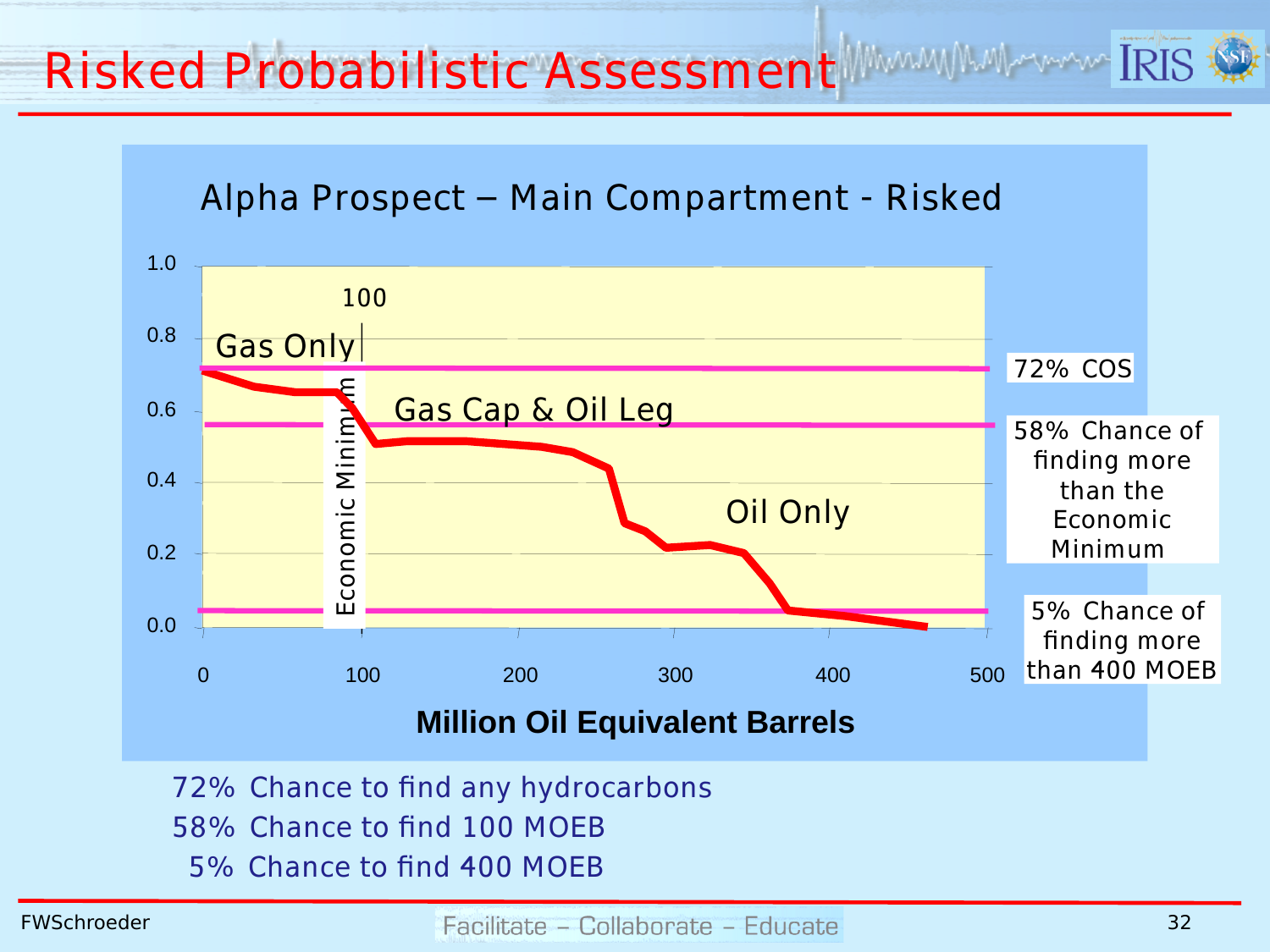

# Risked Probabilistic Assessment

Alpha Prospect – Main Compartment - Risked
1.0

100
Gas Only
0.8

 72% COS

Gas Cap & Oil Leg
0.6

 58% Chance of
finding more
than the
Economic
Minimum

0.4
Economic Minimum

Oil Only
0.2

 5% Chance of
finding more
than 400 MOEB

0.0

0
100
200
300
400
500
Million Oil Equivalent Barrels
72% Chance to find any hydrocarbons
58% Chance to find 100 MOEB
  5% Chance to find 400 MOEB